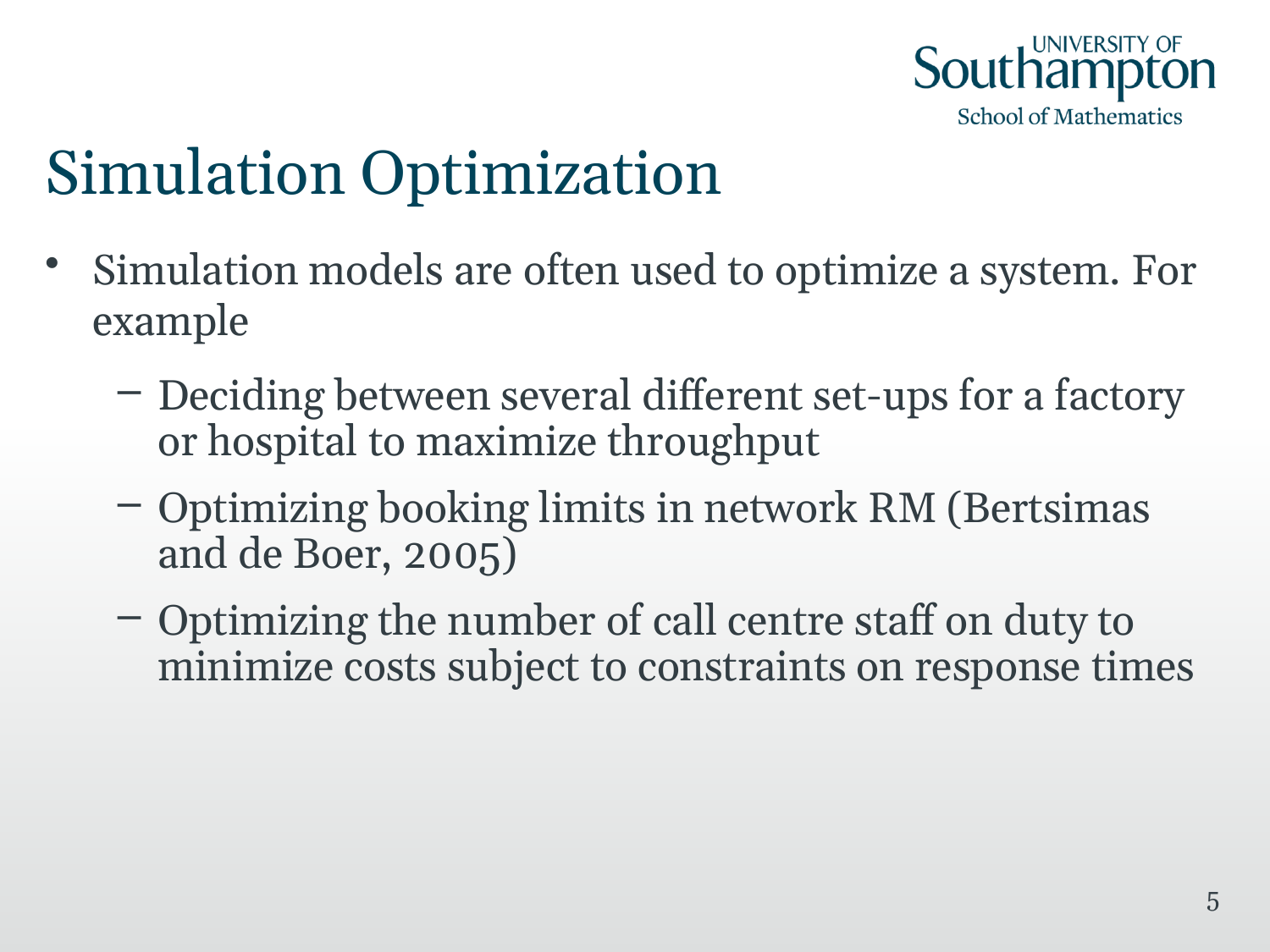

# Simulation Optimization
Simulation models are often used to optimize a system. For example
Deciding between several different set-ups for a factory or hospital to maximize throughput
Optimizing booking limits in network RM (Bertsimas and de Boer, 2005)
Optimizing the number of call centre staff on duty to minimize costs subject to constraints on response times
5